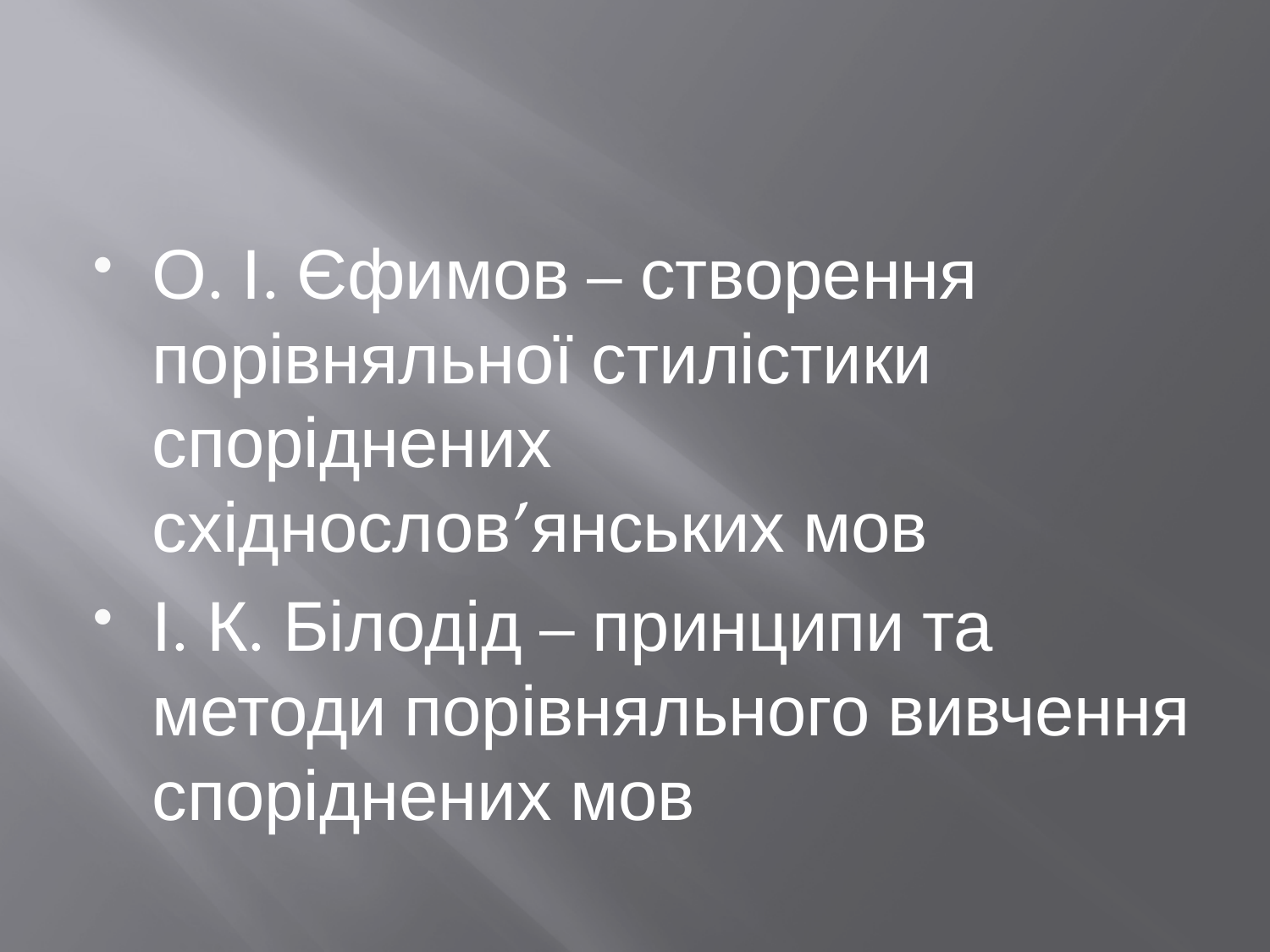

#
О. І. Єфимов – створення порівняльної стилістики споріднених східнослов’янських мов
І. К. Білодід – принципи та методи порівняльного вивчення споріднених мов